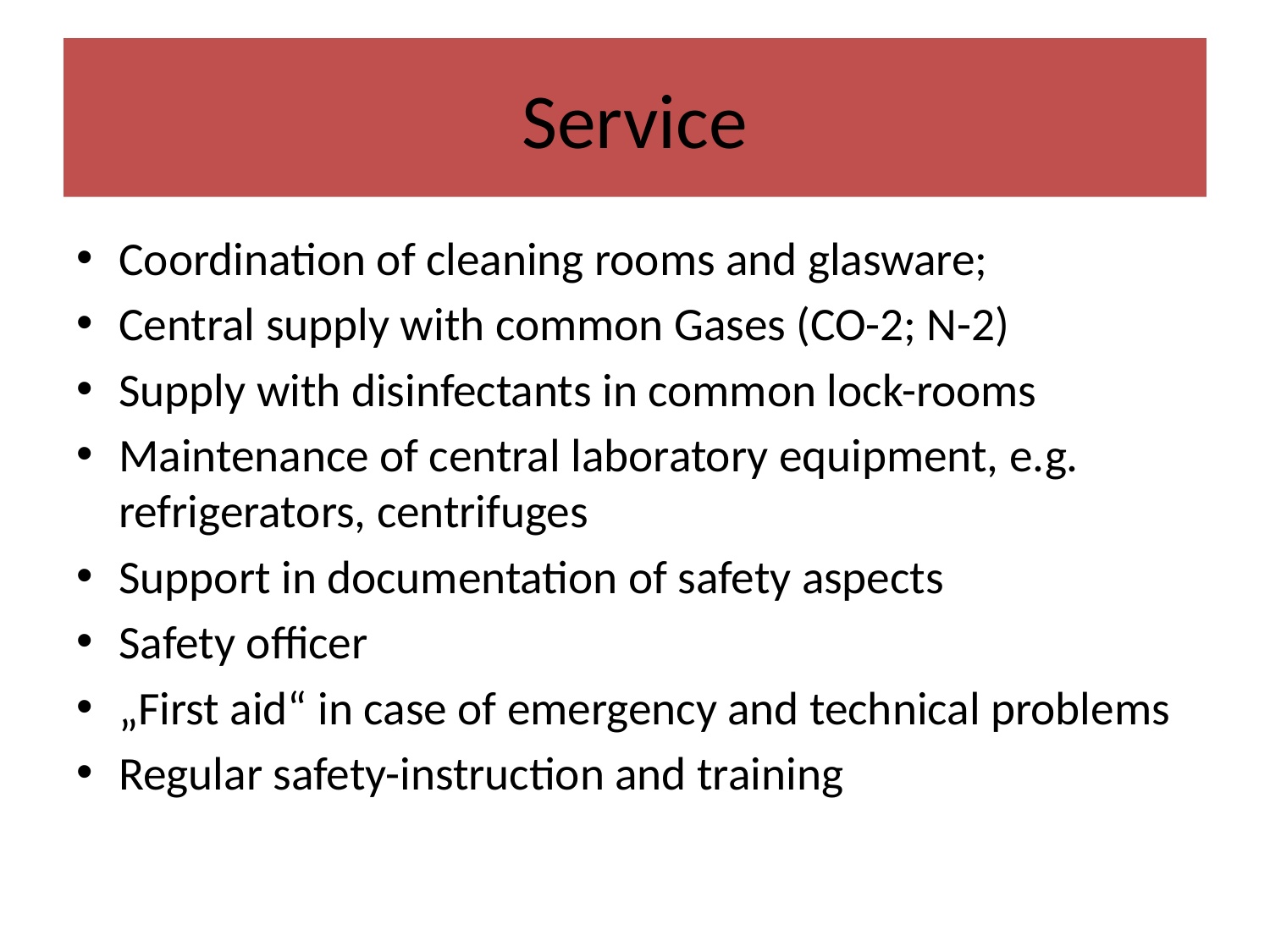

# Service
Coordination of cleaning rooms and glasware;
Central supply with common Gases (CO-2; N-2)
Supply with disinfectants in common lock-rooms
Maintenance of central laboratory equipment, e.g. refrigerators, centrifuges
Support in documentation of safety aspects
Safety officer
„First aid“ in case of emergency and technical problems
Regular safety-instruction and training